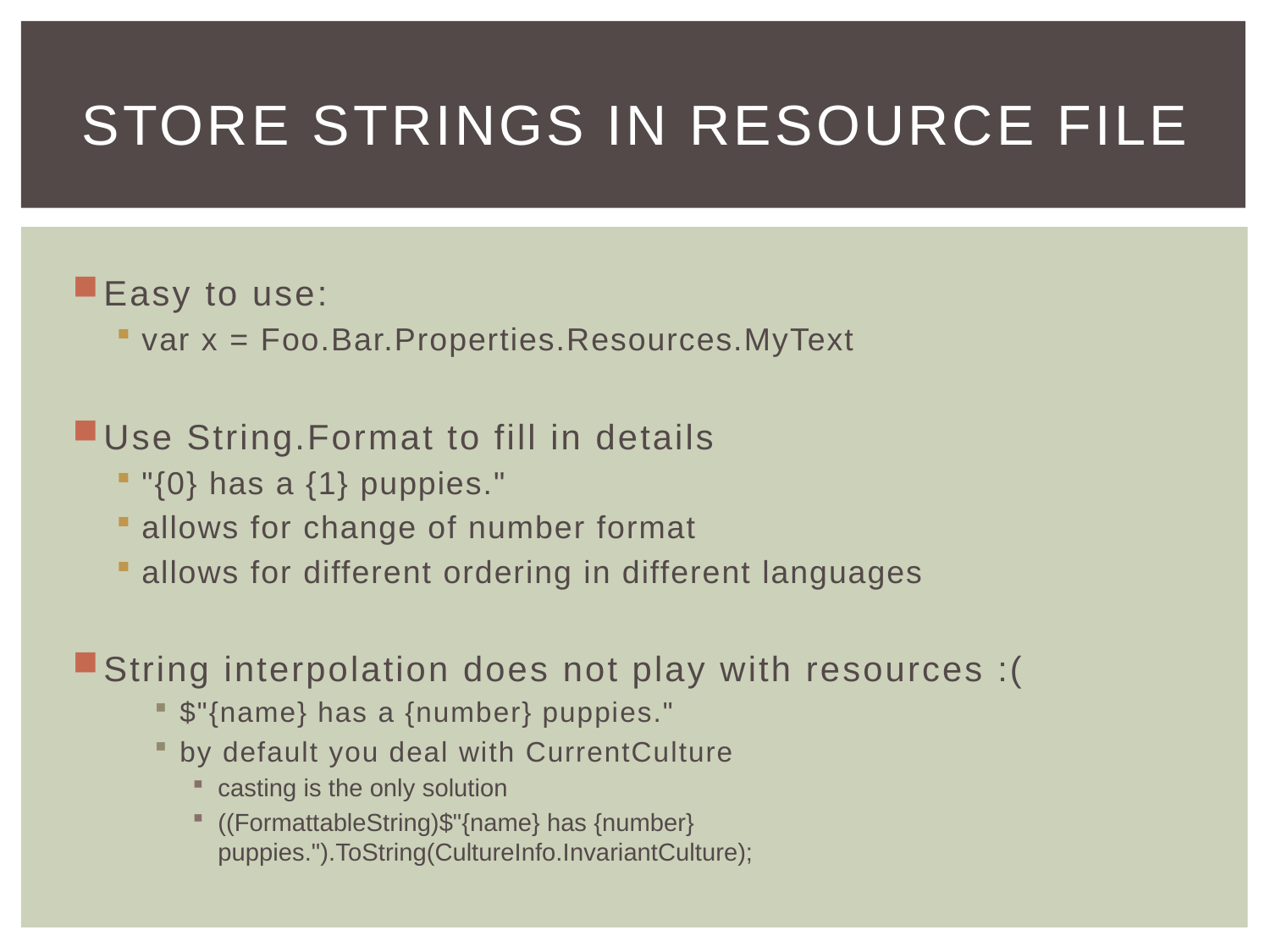

# Store Strings In Resource File
Easy to use:
var x = Foo.Bar.Properties.Resources.MyText

Use String.Format to fill in details
"{0} has a {1} puppies."
allows for change of number format
allows for different ordering in different languages

String interpolation does not play with resources :(
$"{name} has a {number} puppies."
by default you deal with CurrentCulture
casting is the only solution
((FormattableString)$"{name} has {number} puppies.").ToString(CultureInfo.InvariantCulture);